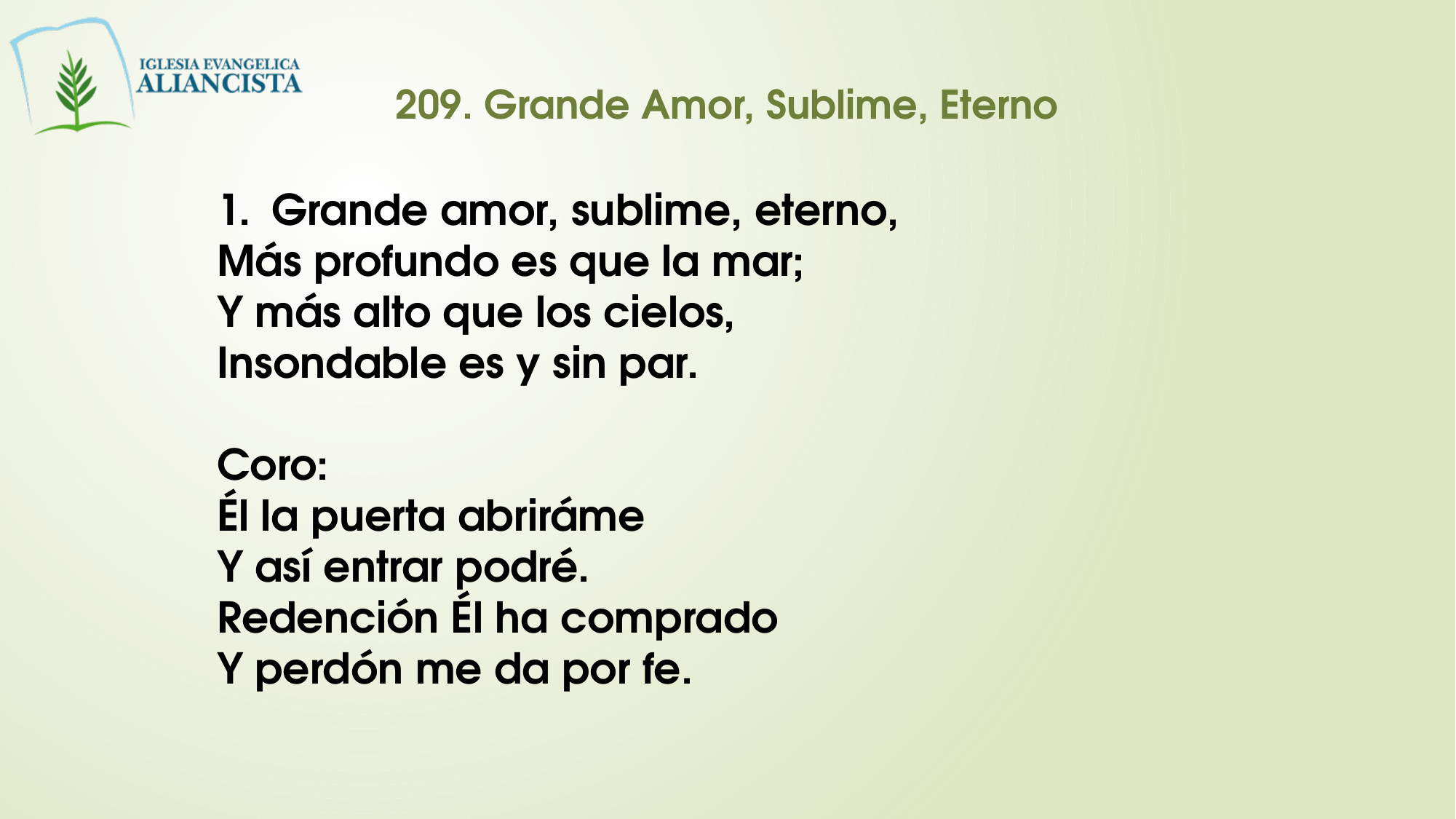

209. Grande Amor, Sublime, Eterno
Grande amor, sublime, eterno,
Más profundo es que la mar;
Y más alto que los cielos,
Insondable es y sin par.

Coro:
Él la puerta abriráme
Y así entrar podré.
Redención Él ha comprado
Y perdón me da por fe.